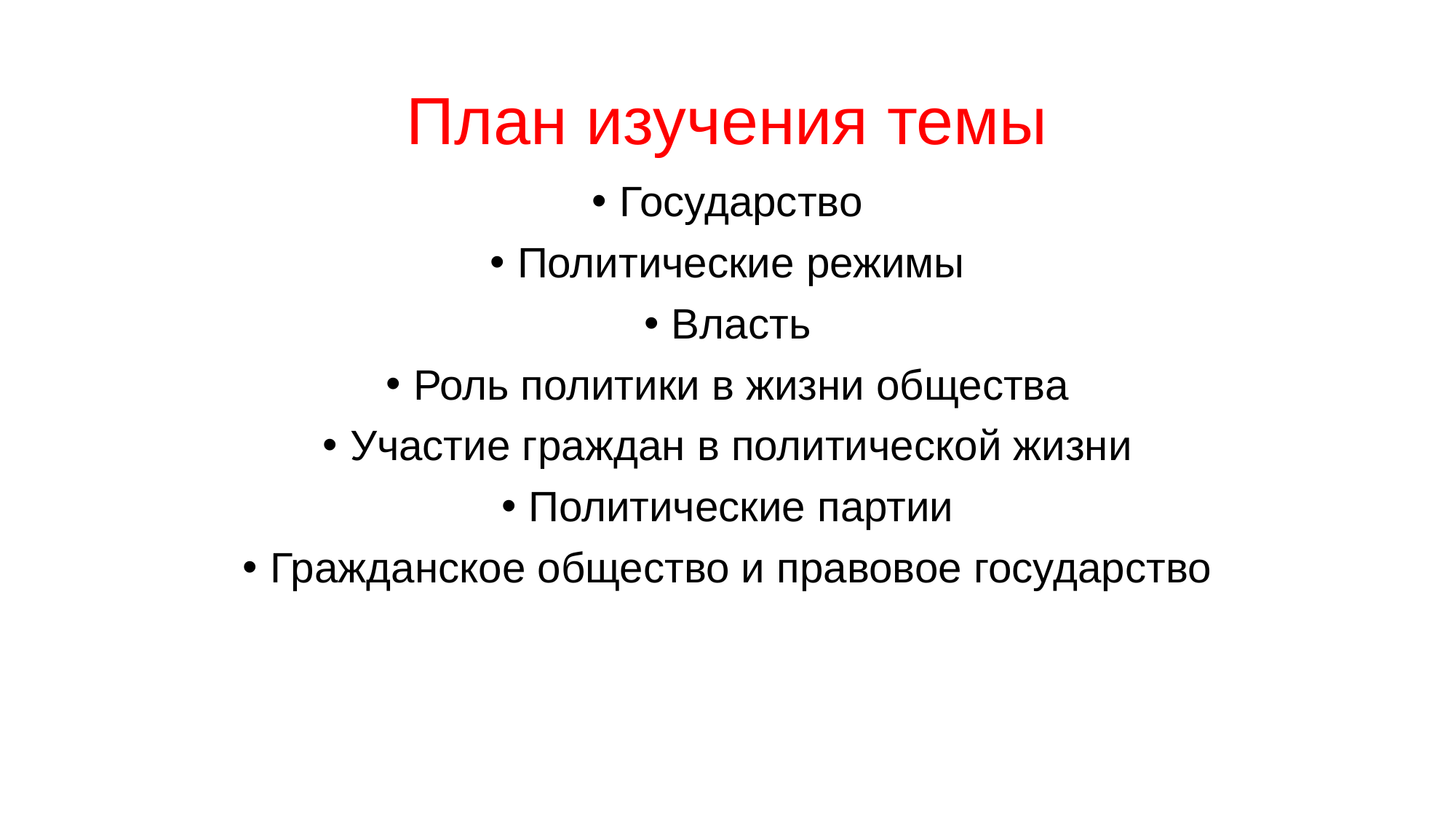

# План изучения темы
Государство
Политические режимы
Власть
Роль политики в жизни общества
Участие граждан в политической жизни
Политические партии
Гражданское общество и правовое государство